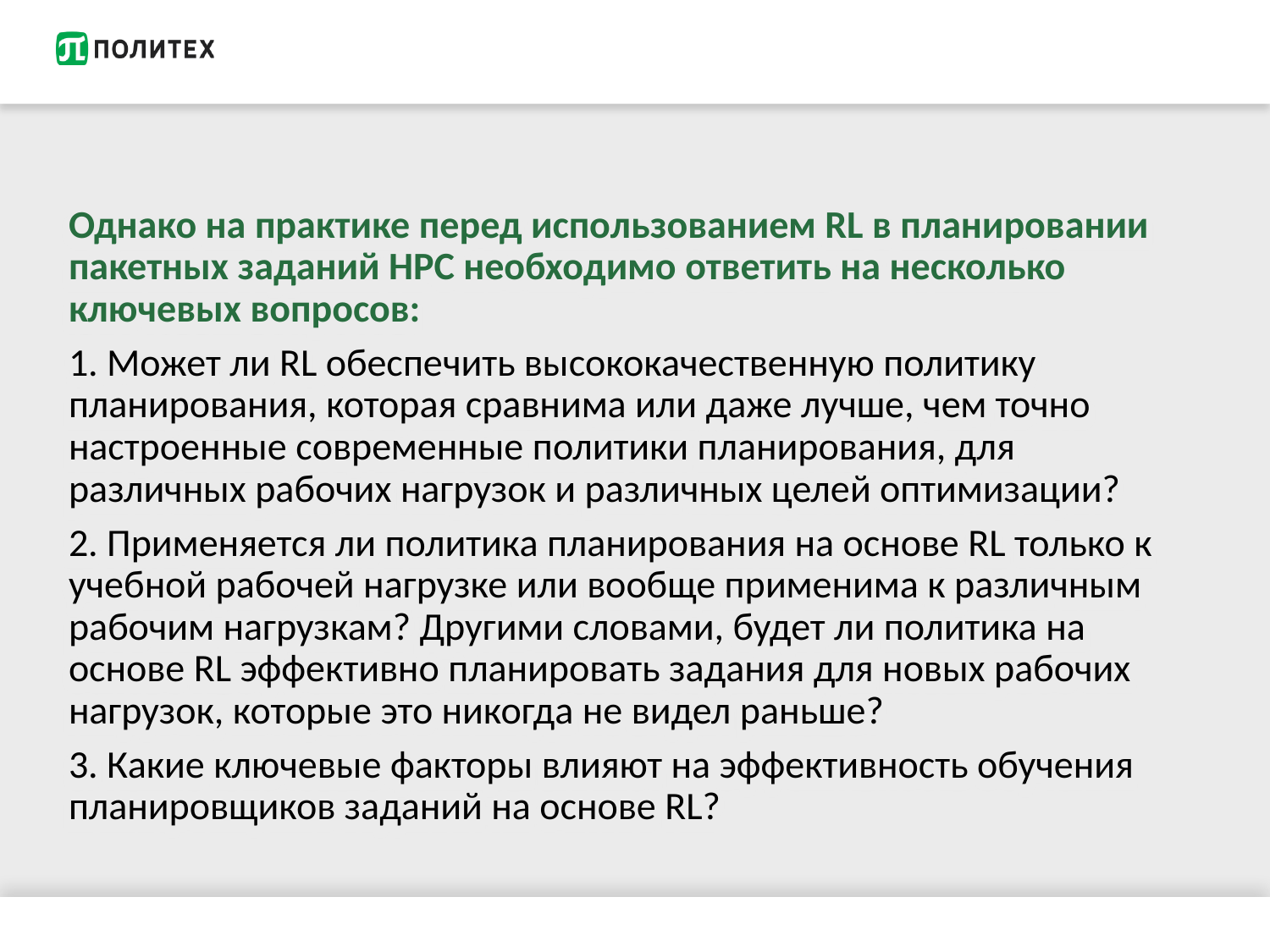

#

Однако на практике перед использованием RL в планировании пакетных заданий HPC необходимо ответить на несколько ключевых вопросов:
1. Может ли RL обеспечить высококачественную политику планирования, которая сравнима или даже лучше, чем точно настроенные современные политики планирования, для различных рабочих нагрузок и различных целей оптимизации?
2. Применяется ли политика планирования на основе RL только к учебной рабочей нагрузке или вообще применима к различным рабочим нагрузкам? Другими словами, будет ли политика на основе RL эффективно планировать задания для новых рабочих нагрузок, которые это никогда не видел раньше?
3. Какие ключевые факторы влияют на эффективность обучения планировщиков заданий на основе RL?